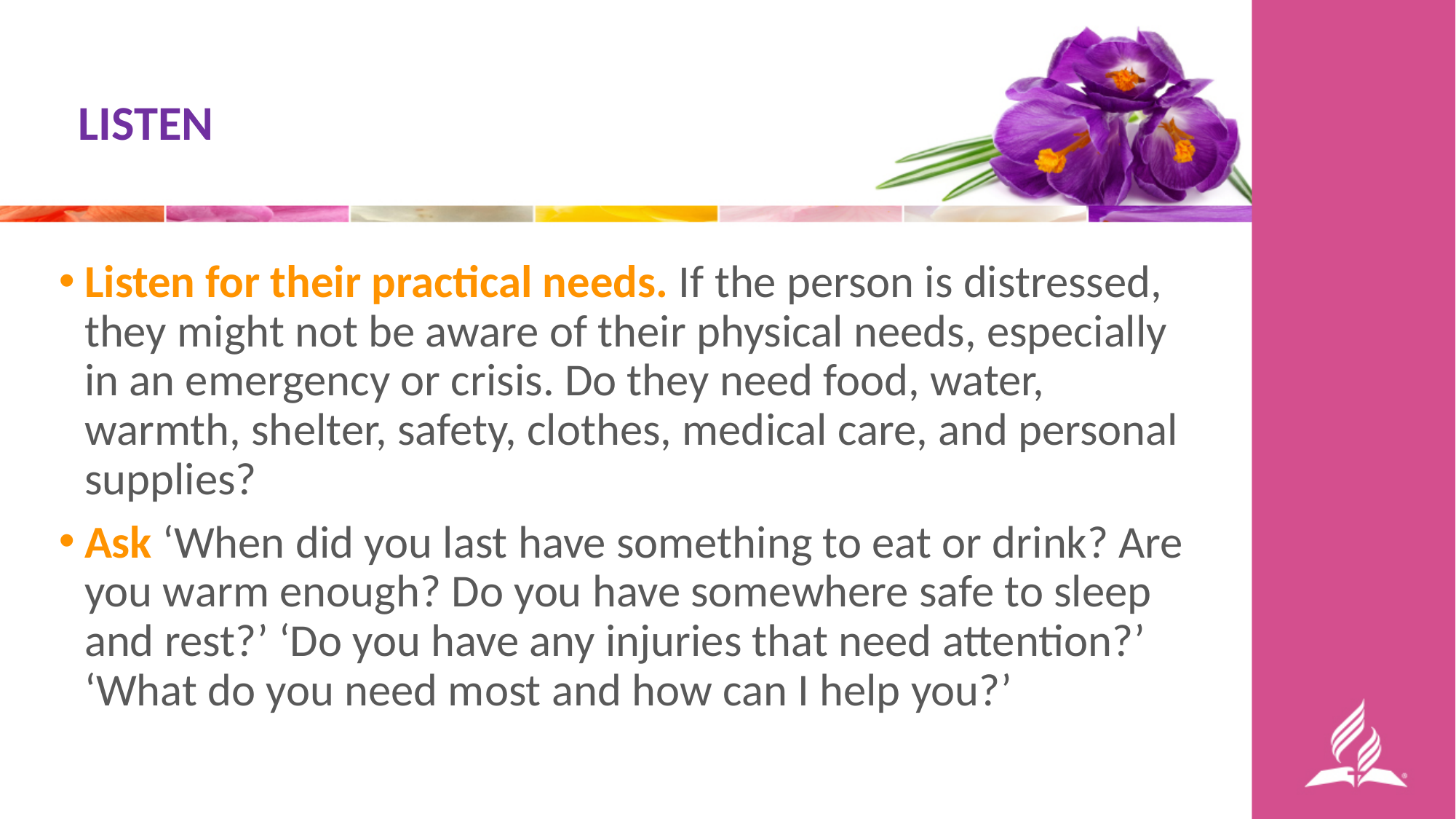

LISTEN
Listen for their practical needs. If the person is distressed, they might not be aware of their physical needs, especially in an emergency or crisis. Do they need food, water, warmth, shelter, safety, clothes, medical care, and personal supplies?
Ask ‘When did you last have something to eat or drink? Are you warm enough? Do you have somewhere safe to sleep and rest?’ ‘Do you have any injuries that need attention?’ ‘What do you need most and how can I help you?’